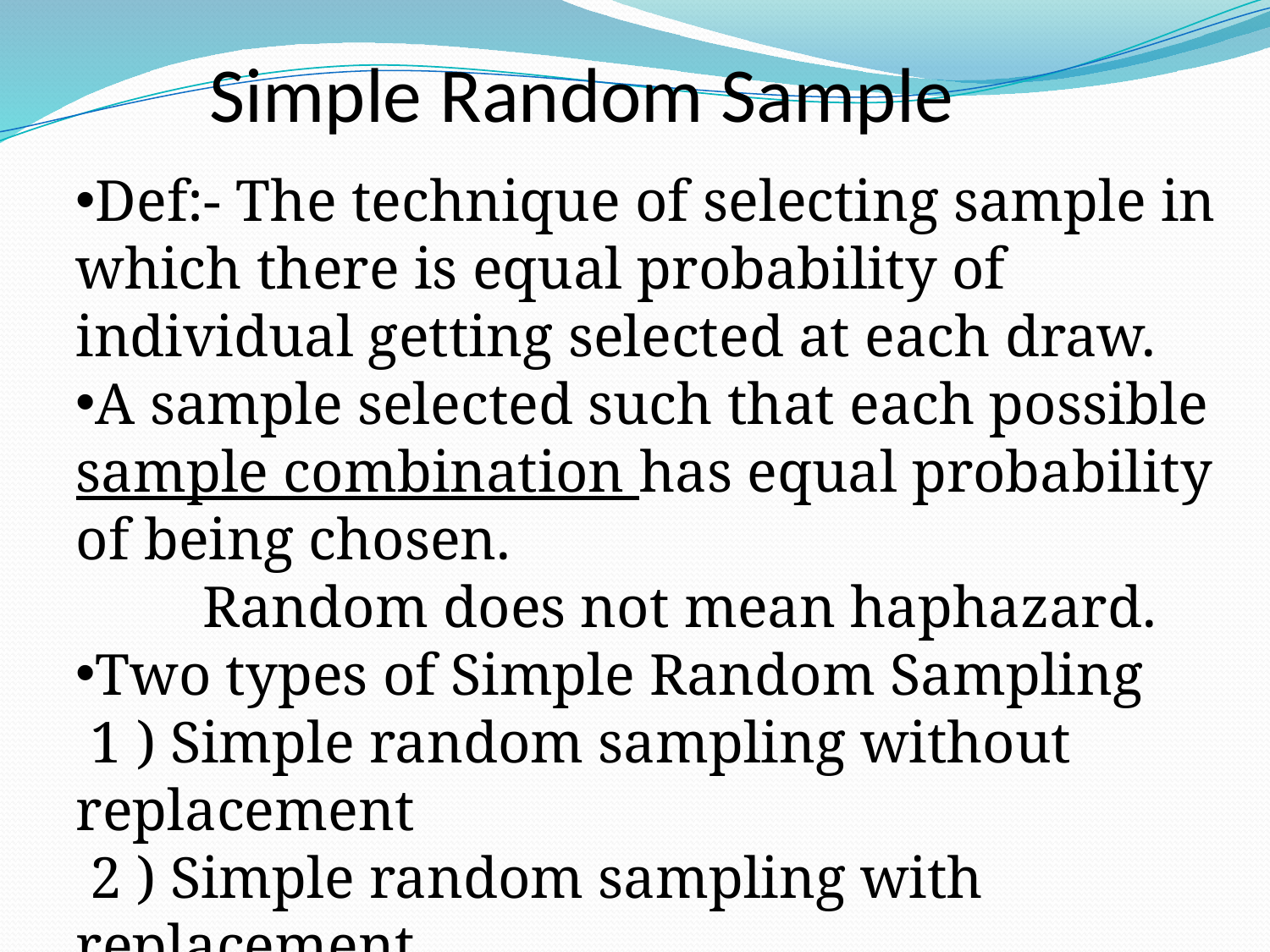

Simple Random Sample
Def:- The technique of selecting sample in which there is equal probability of individual getting selected at each draw.
A sample selected such that each possible sample combination has equal probability of being chosen.
	Random does not mean haphazard.
Two types of Simple Random Sampling
 1 ) Simple random sampling without replacement
 2 ) Simple random sampling with replacement